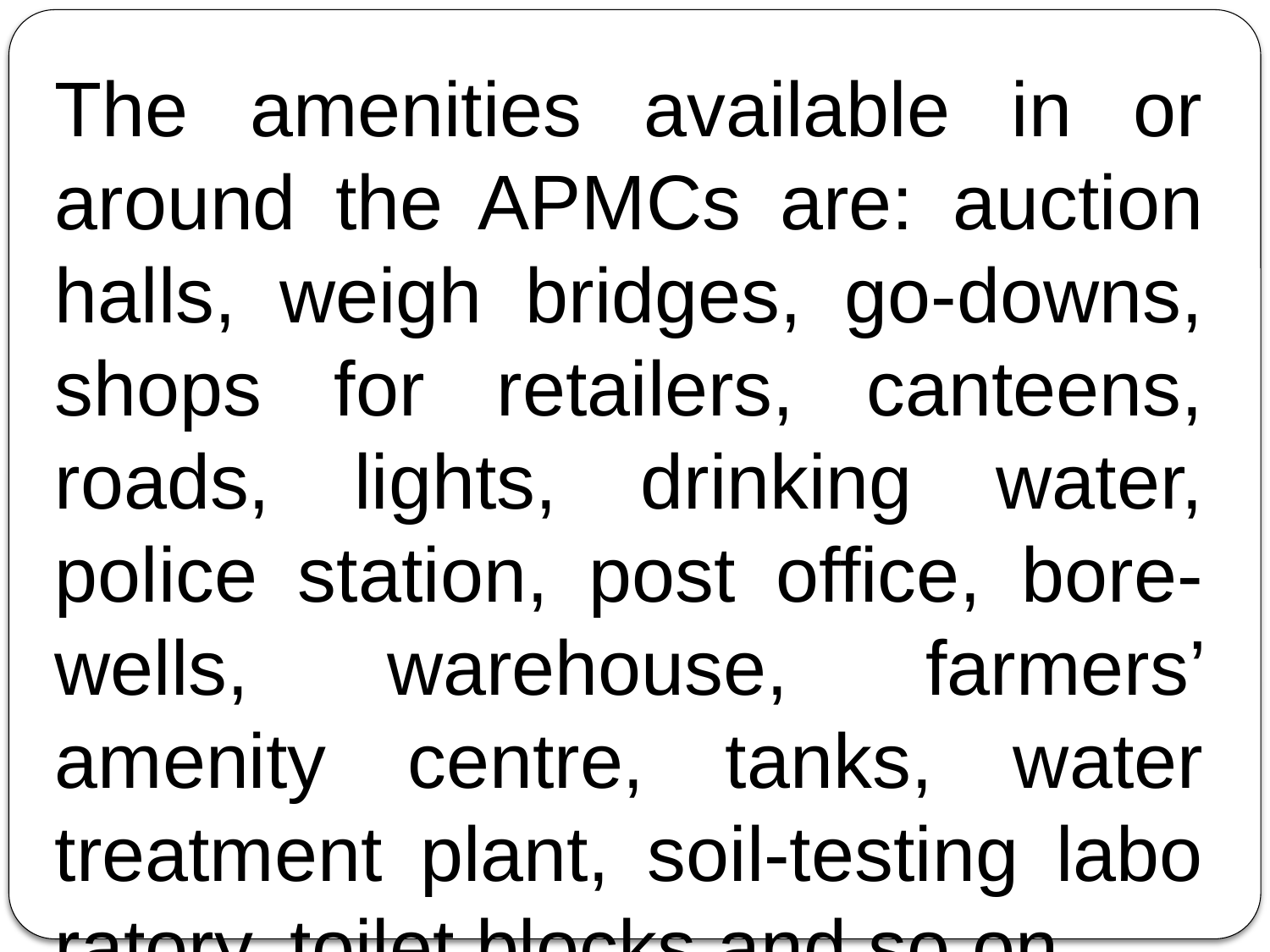

The amenities available in or around the APMCs are: auction halls, weigh bridges, go-downs, shops for retailers, canteens, roads, lights, drinking water, police station, post office, bore- wells, warehouse, farmers’ amenity centre, tanks, water treatment plant, soil-testing labo­ratory, toilet blocks and so on